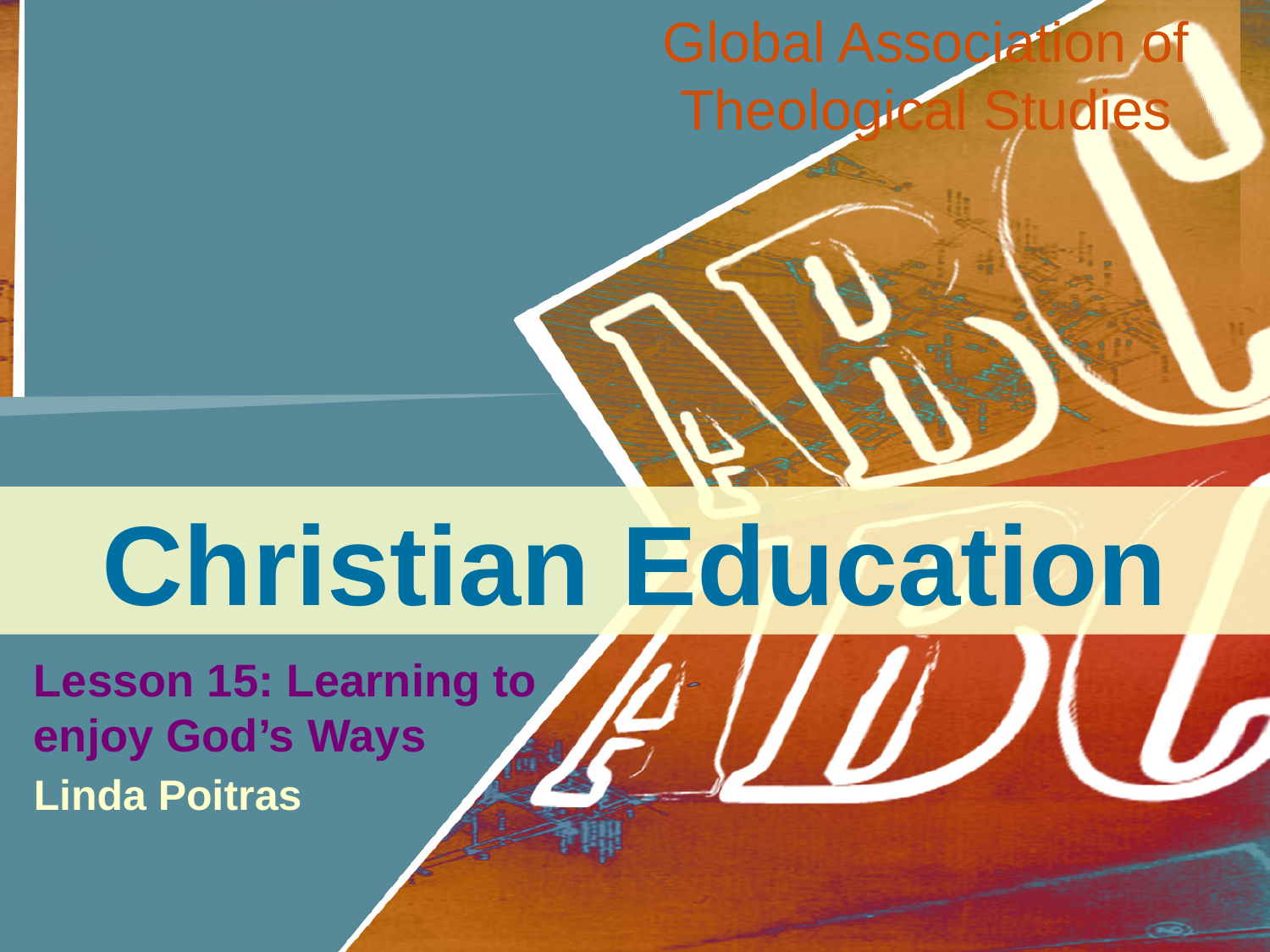

Global Association of Theological Studies
Christian Education
Lesson 15: Learning to enjoy God’s Ways
Linda Poitras